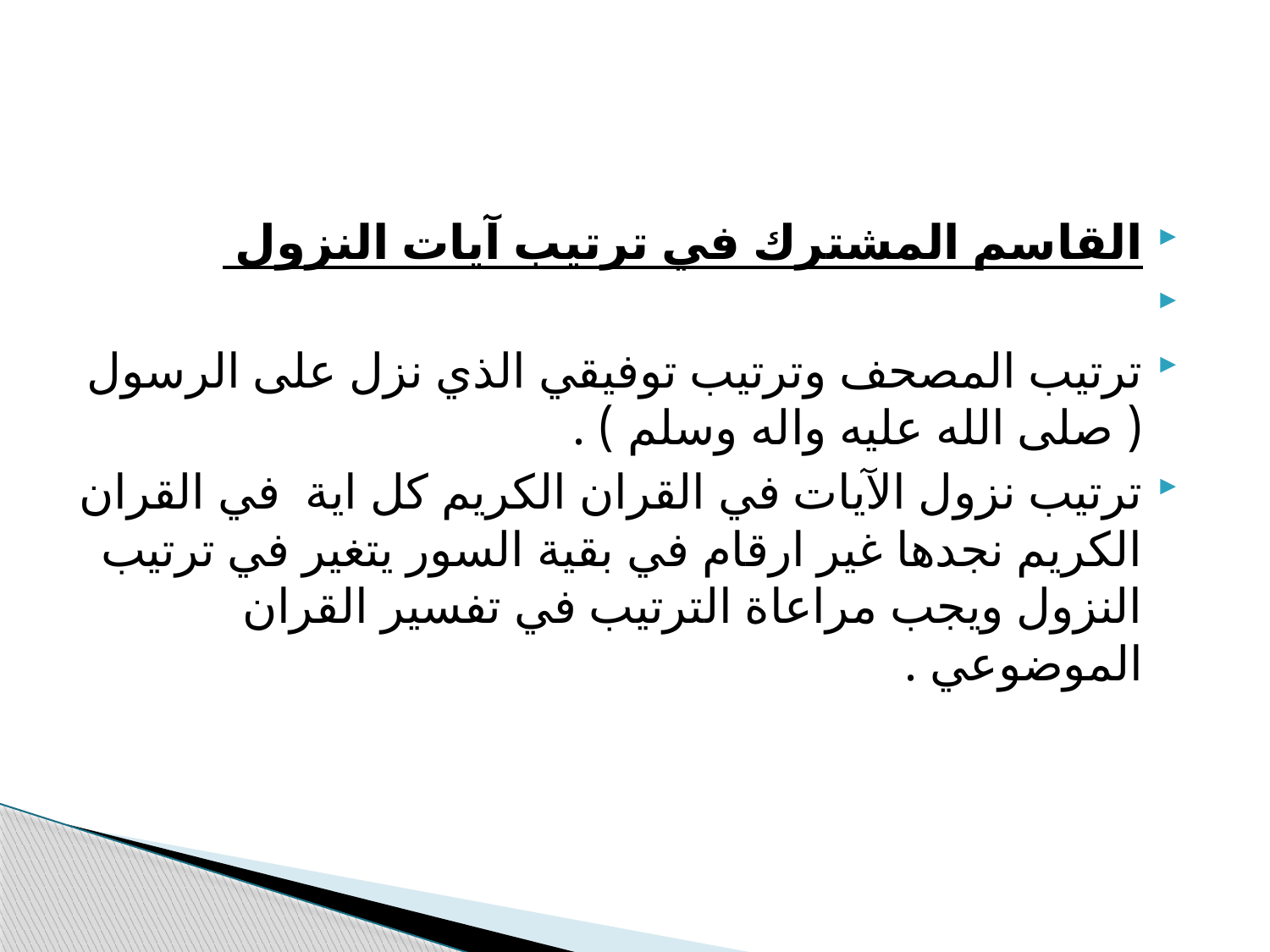

القاسم المشترك في ترتيب آيات النزول

ترتيب المصحف وترتيب توفيقي الذي نزل على الرسول ( صلى الله عليه واله وسلم ) .
ترتيب نزول الآيات في القران الكريم كل اية  في القران الكريم نجدها غير ارقام في بقية السور يتغير في ترتيب النزول ويجب مراعاة الترتيب في تفسير القران الموضوعي .